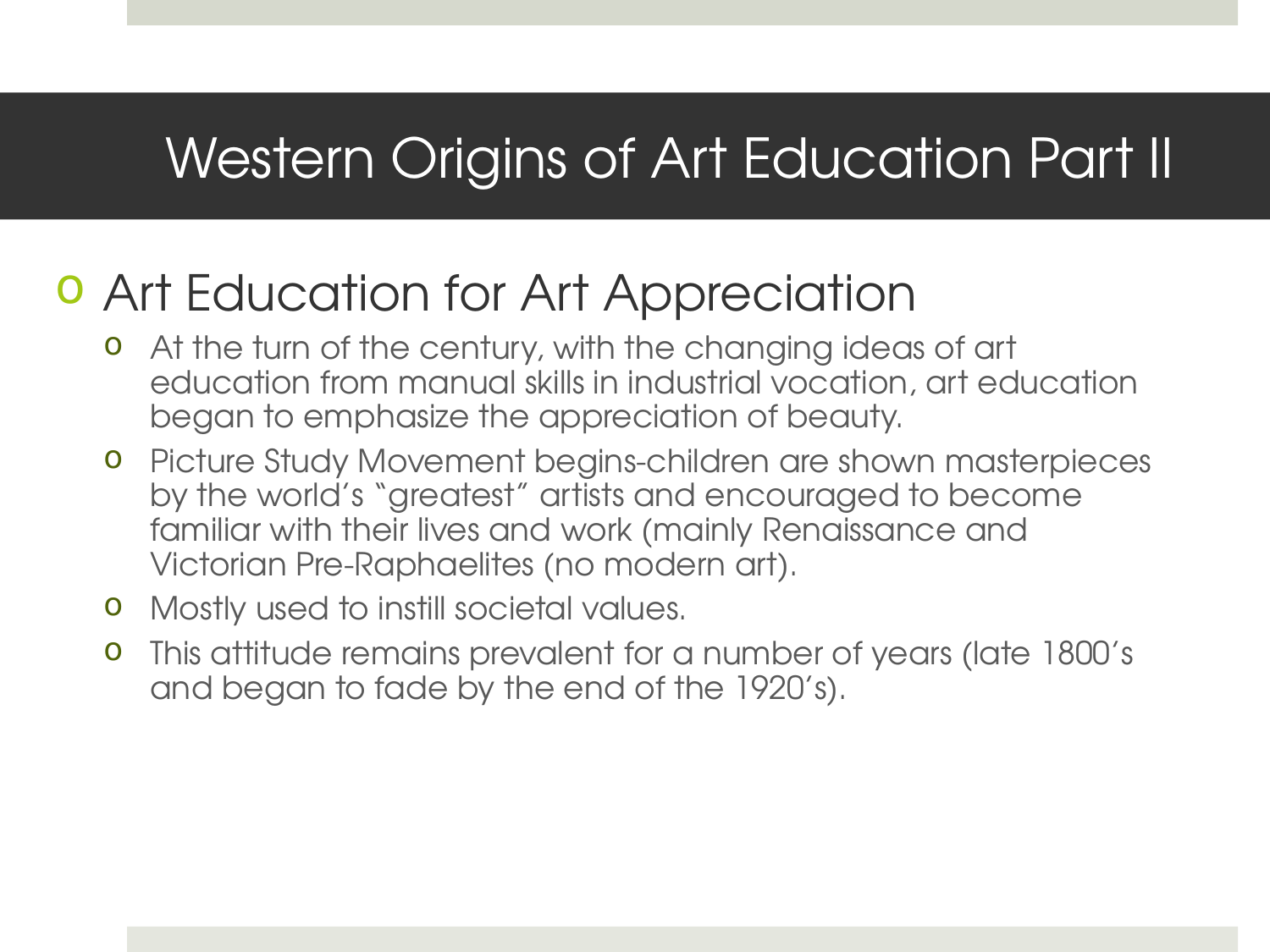

# Western Origins of Art Education Part II
Art Education for Art Appreciation
At the turn of the century, with the changing ideas of art education from manual skills in industrial vocation, art education began to emphasize the appreciation of beauty.
Picture Study Movement begins-children are shown masterpieces  by the world’s “greatest” artists and encouraged to become familiar with their lives and work (mainly Renaissance and Victorian Pre-Raphaelites (no modern art).
Mostly used to instill societal values.
This attitude remains prevalent for a number of years (late 1800’s and began to fade by the end of the 1920’s).